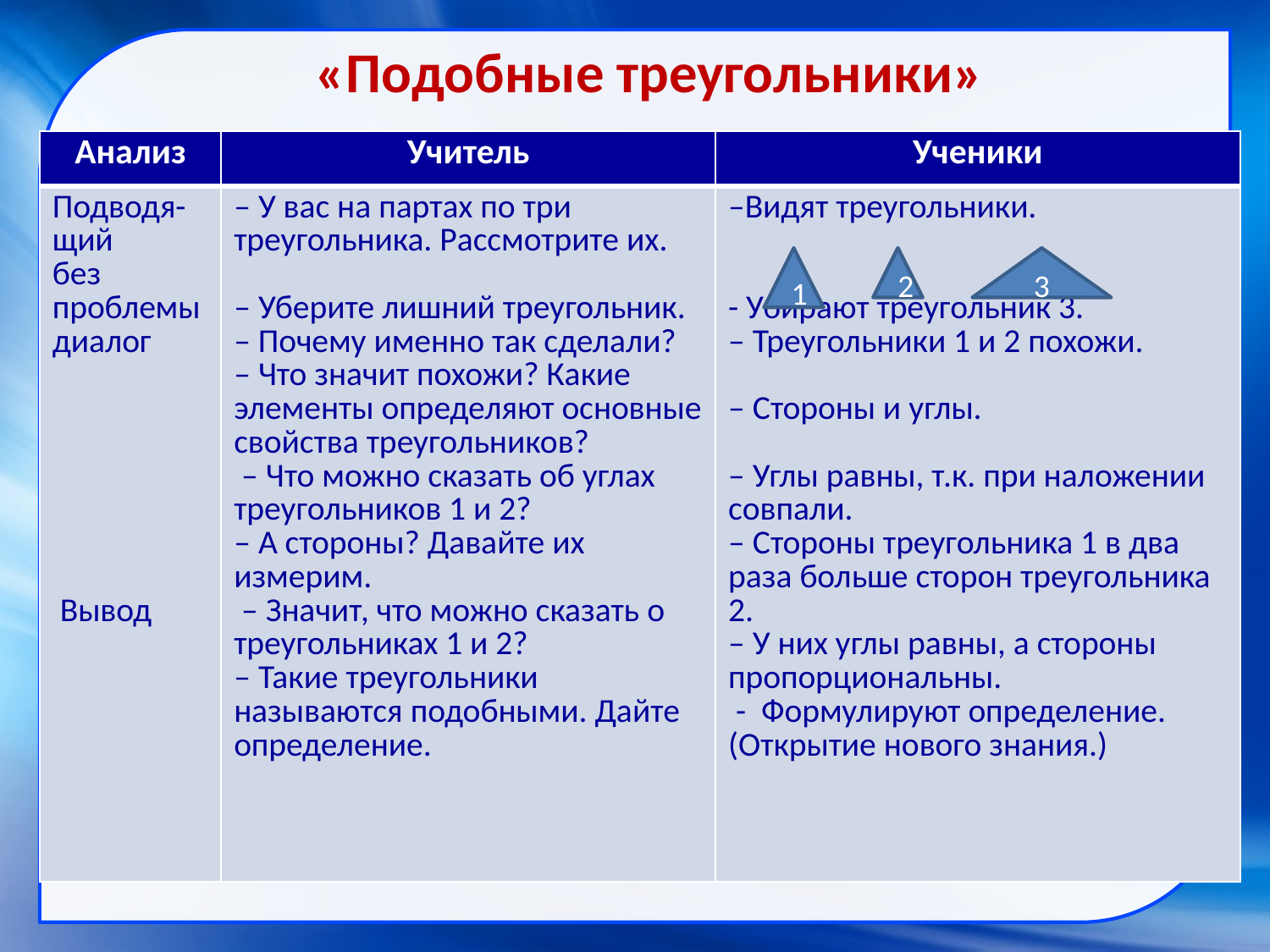

т
«Подобные треугольники»
| Анализ | Учитель | Ученики |
| --- | --- | --- |
| Подводя-щий без проблемы диалог Вывод | – У вас на партах по три треугольника. Рассмотрите их. – Уберите лишний треугольник. – Почему именно так сделали? – Что значит похожи? Какие элементы определяют основные свойства треугольников? – Что можно сказать об углах треугольников 1 и 2? – А стороны? Давайте их измерим. – Значит, что можно сказать о треугольниках 1 и 2? – Такие треугольники называются подобными. Дайте определение. | –Видят треугольники. - Убирают треугольник 3. – Треугольники 1 и 2 похожи. – Стороны и углы. – Углы равны, т.к. при наложении совпали. – Стороны тpeyгольника 1 в два раза больше сторон треугольника 2. – У них углы равны, а стороны пропорциональны. - Формулируют определение. (Открытие нового знания.) |
1
2
3